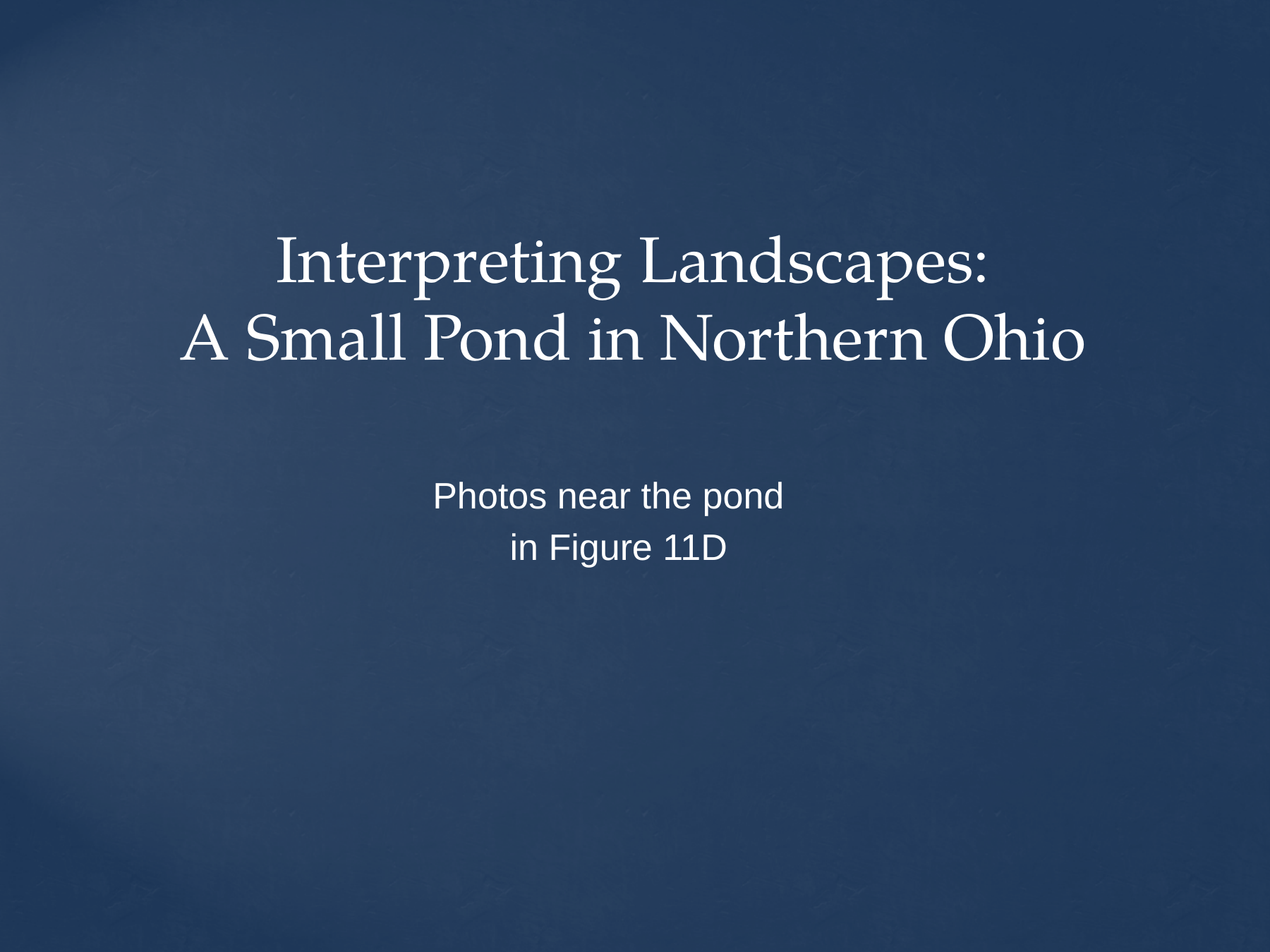

# Interpreting Landscapes: A Small Pond in Northern Ohio
Photos near the pond
  in Figure 11D